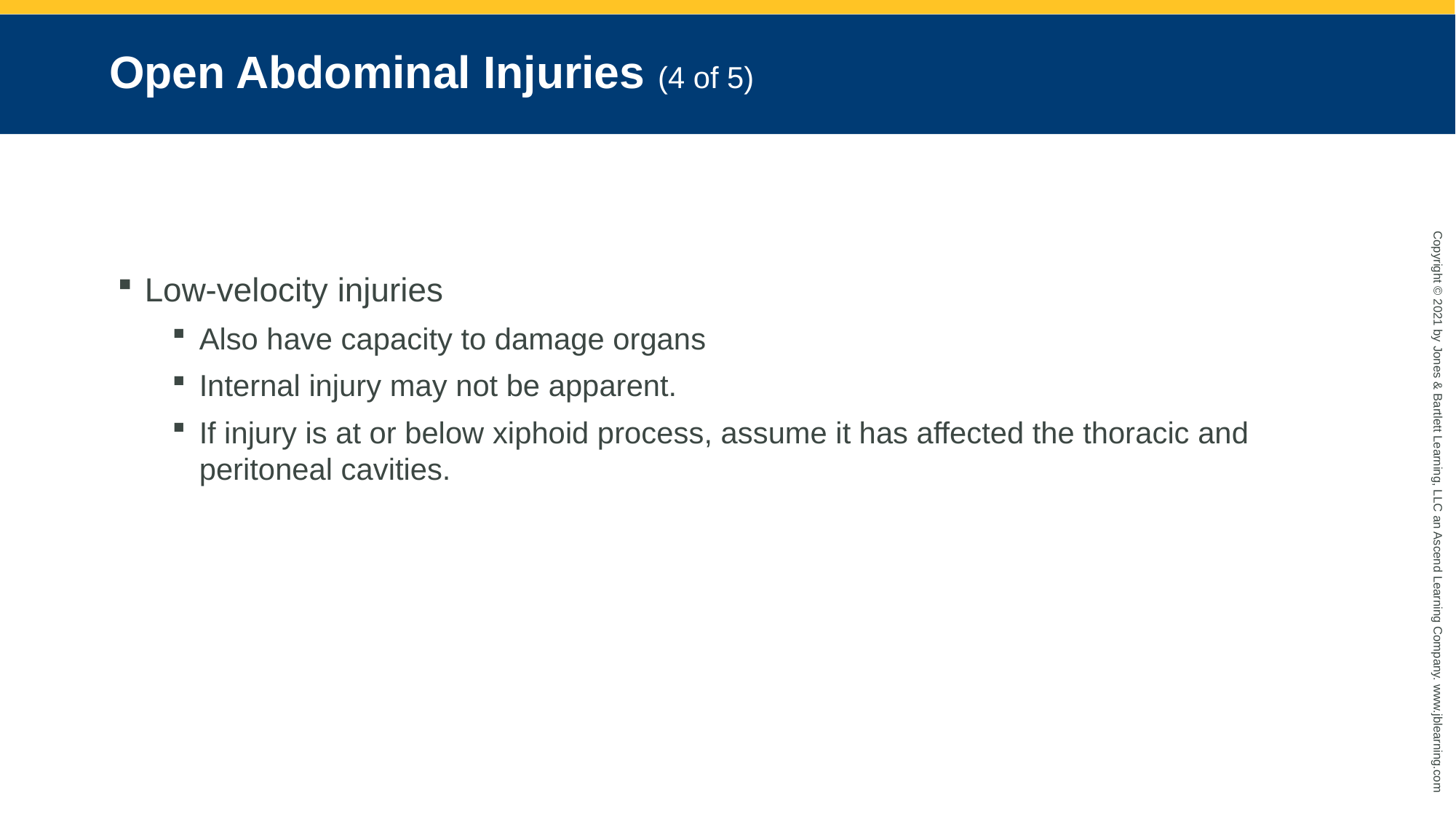

# Open Abdominal Injuries (4 of 5)
Low-velocity injuries
Also have capacity to damage organs
Internal injury may not be apparent.
If injury is at or below xiphoid process, assume it has affected the thoracic and peritoneal cavities.